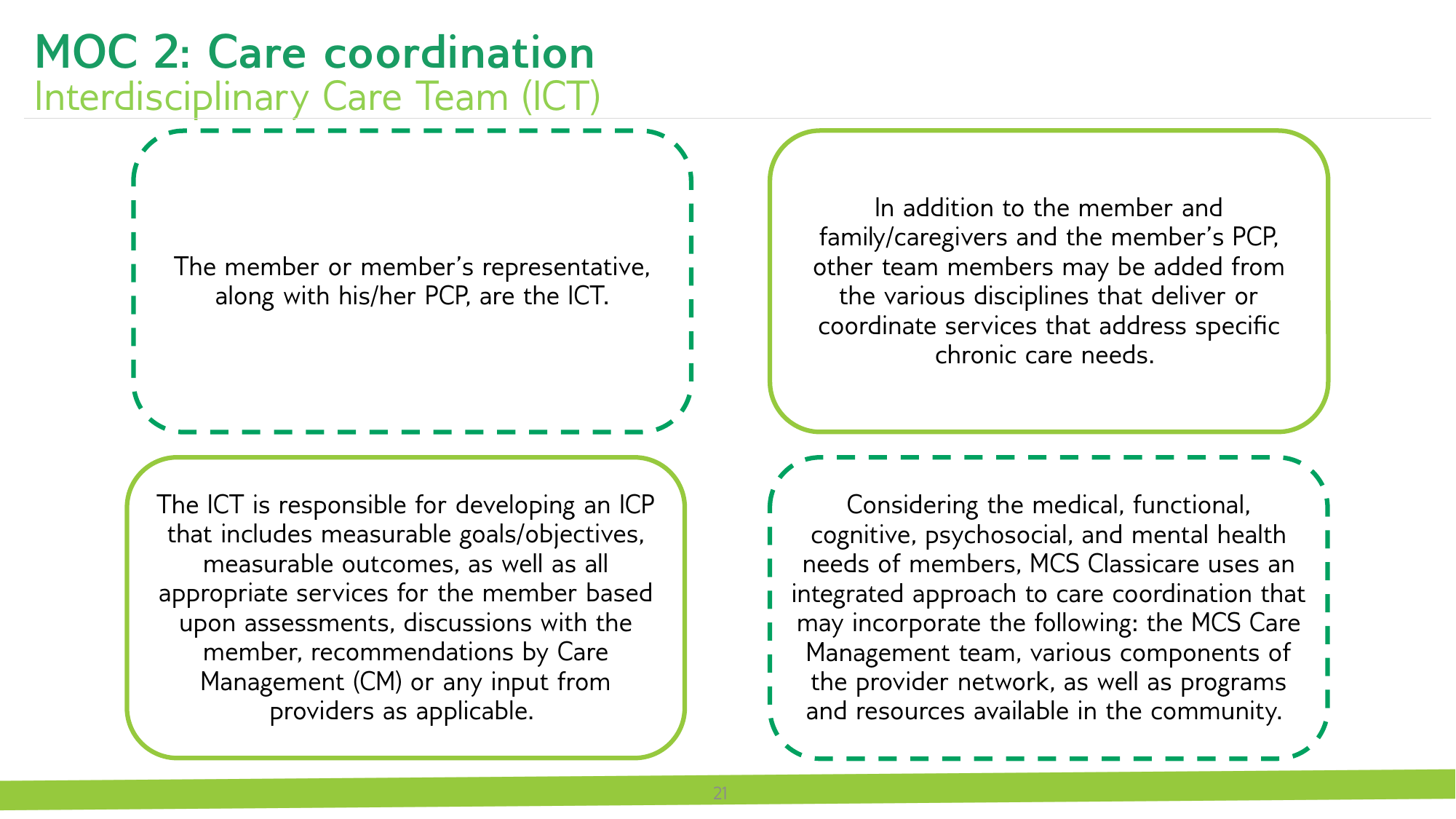

MOC 2: Care coordination: Individualized Care Plan (ICP) (cont. 3)
MOC 2: Care coordination
Interdisciplinary Care Team (ICT)

In addition to the member and family/caregivers and the member’s PCP, other team members may be added from the various disciplines that deliver or coordinate services that address specific chronic care needs.
The member or member’s representative, along with his/her PCP, are the ICT.

The ICT is responsible for developing an ICP that includes measurable goals/objectives, measurable outcomes, as well as all appropriate services for the member based upon assessments, discussions with the member, recommendations by Care Management (CM) or any input from providers as applicable.
Considering the medical, functional, cognitive, psychosocial, and mental health needs of members, MCS Classicare uses an integrated approach to care coordination that may incorporate the following: the MCS Care Management team, various components of the provider network, as well as programs and resources available in the community.
21